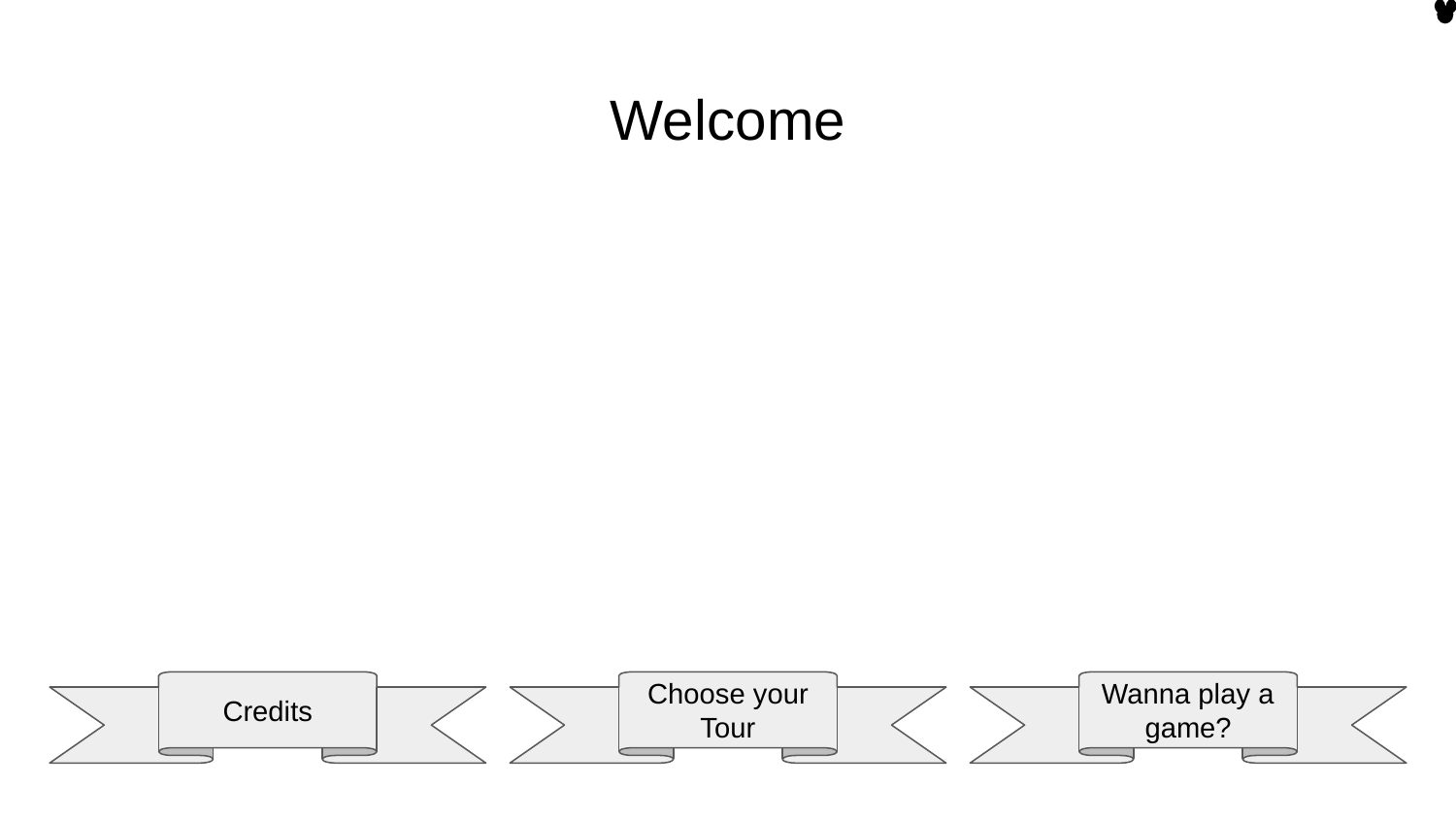

# Welcome

Credits
Choose your Tour
Wanna play a game?